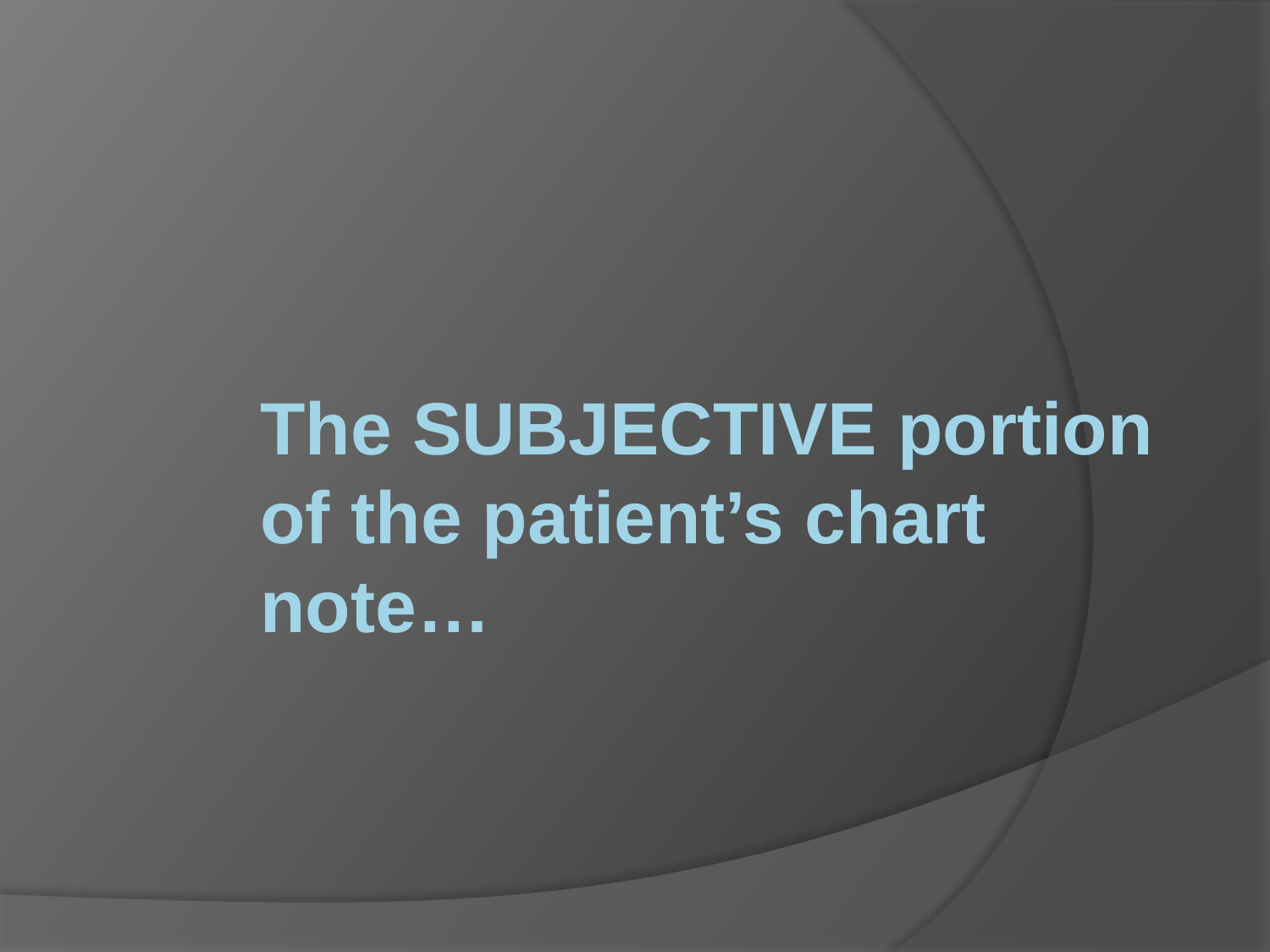

# The SUBJECTIVE portion of the patient’s chart note…